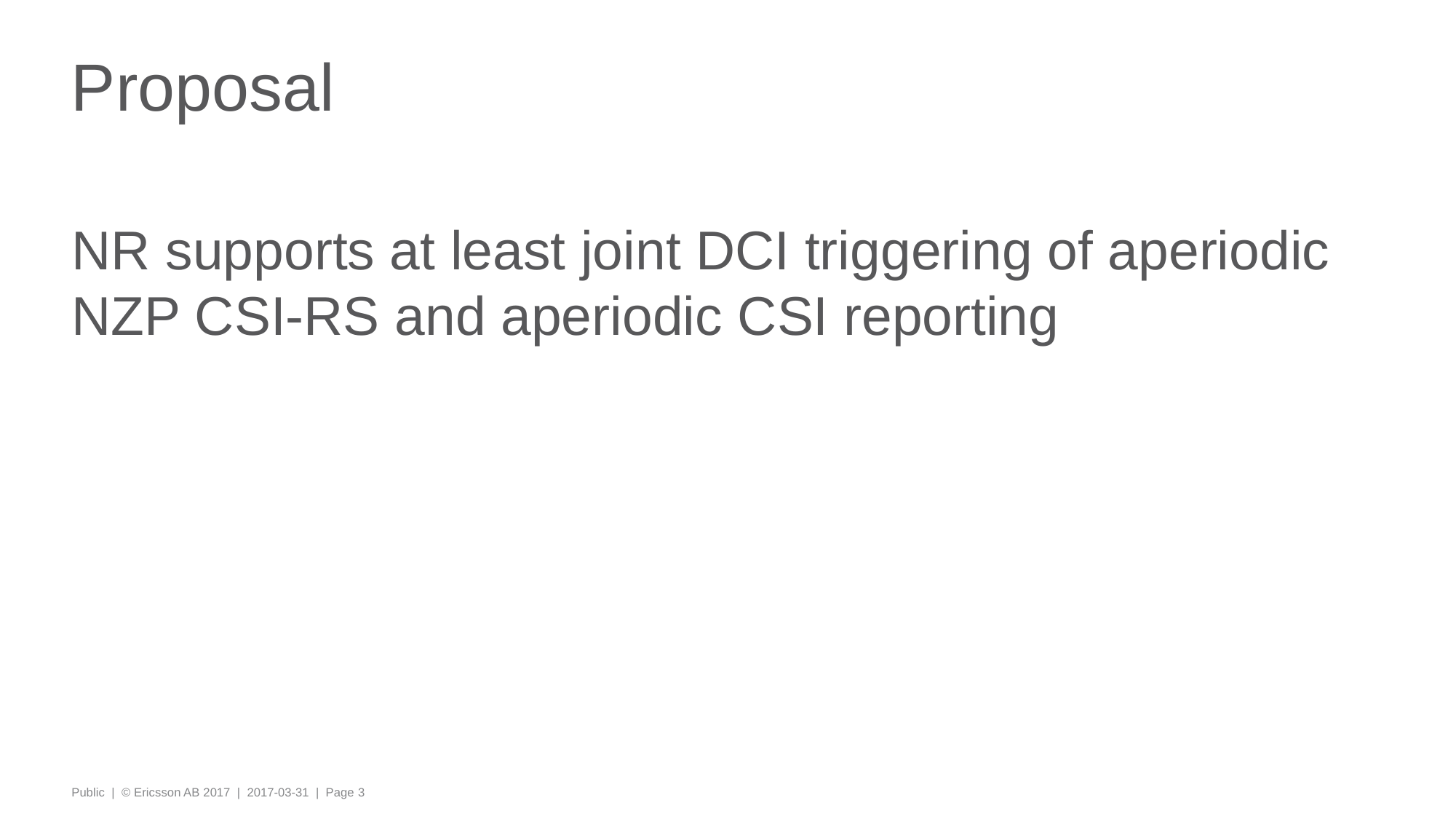

# Proposal
NR supports at least joint DCI triggering of aperiodic NZP CSI-RS and aperiodic CSI reporting